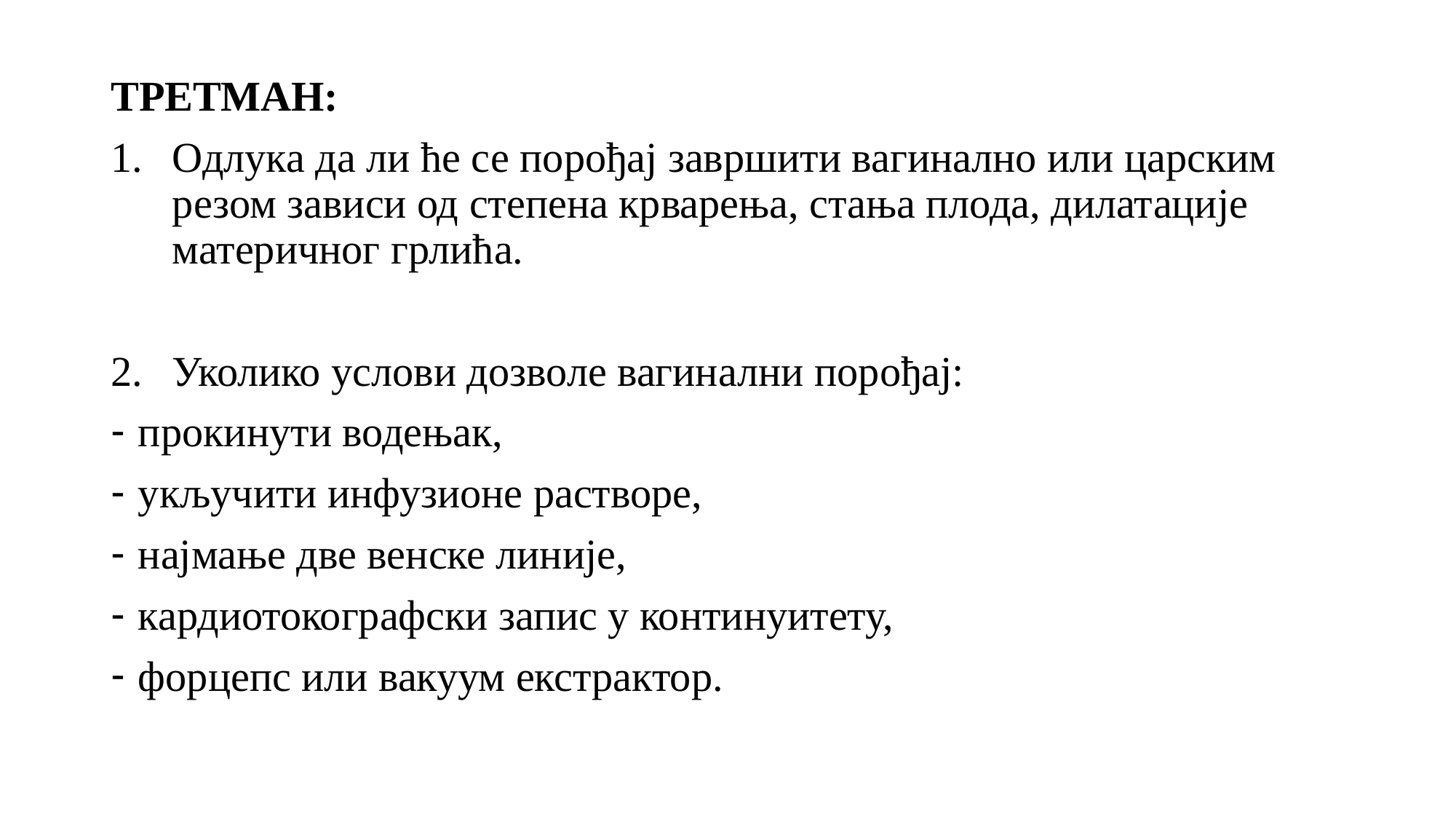

ТРЕТМАН:
Одлука да ли ће се порођај завршити вагинално или царским резом зависи од степена крварења, стања плода, дилатације материчног грлића.

Уколико услови дозволе вагинални порођај:
прокинути водењак,
укључити инфузионе растворе,
најмање две венске линије,
кардиотокографски запис у континуитету,
форцепс или вакуум екстрактор.